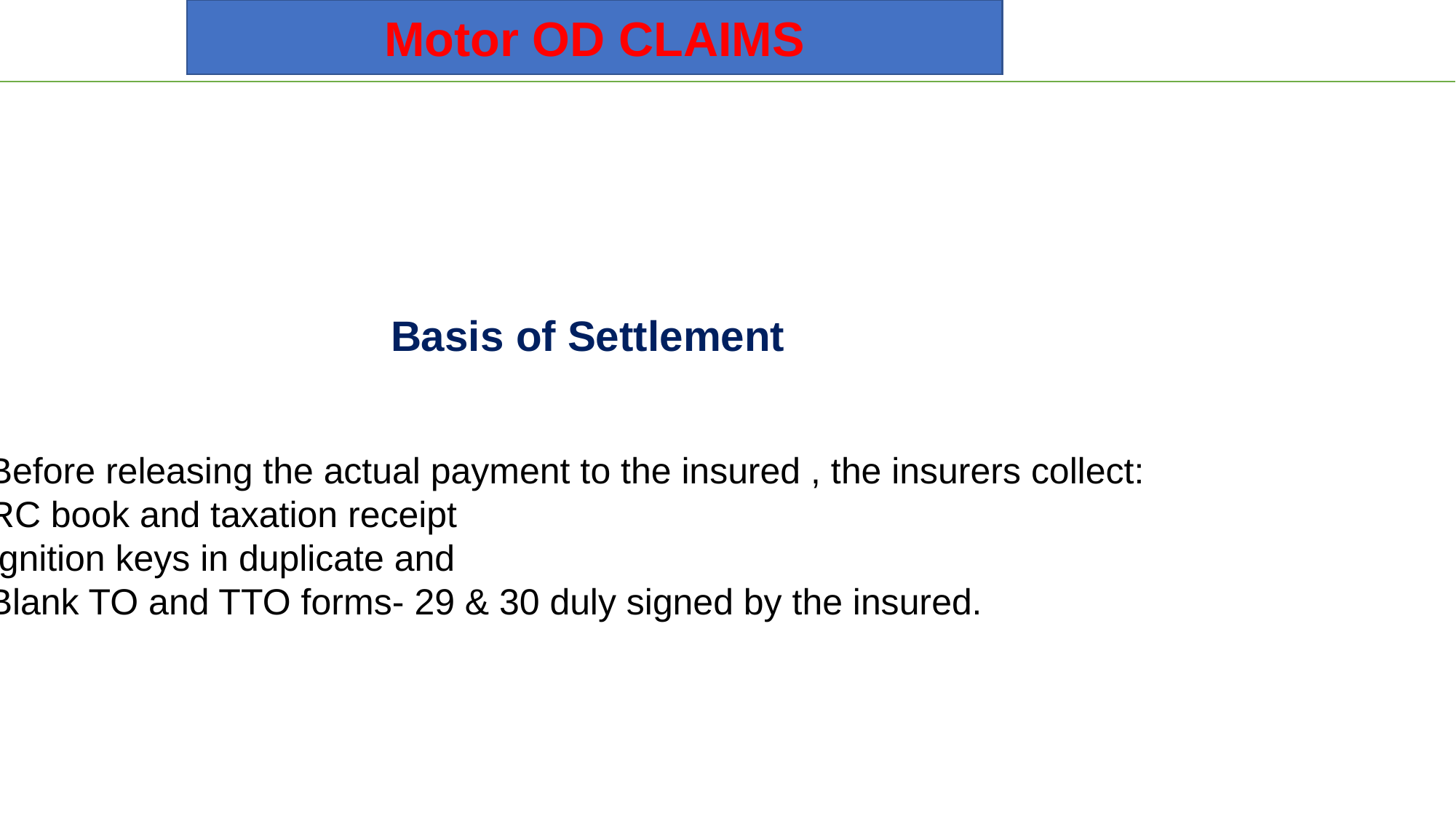

Motor OD CLAIMS

				Basis of Settlement

Before releasing the actual payment to the insured , the insurers collect:
RC book and taxation receipt
Ignition keys in duplicate and
Blank TO and TTO forms- 29 & 30 duly signed by the insured.